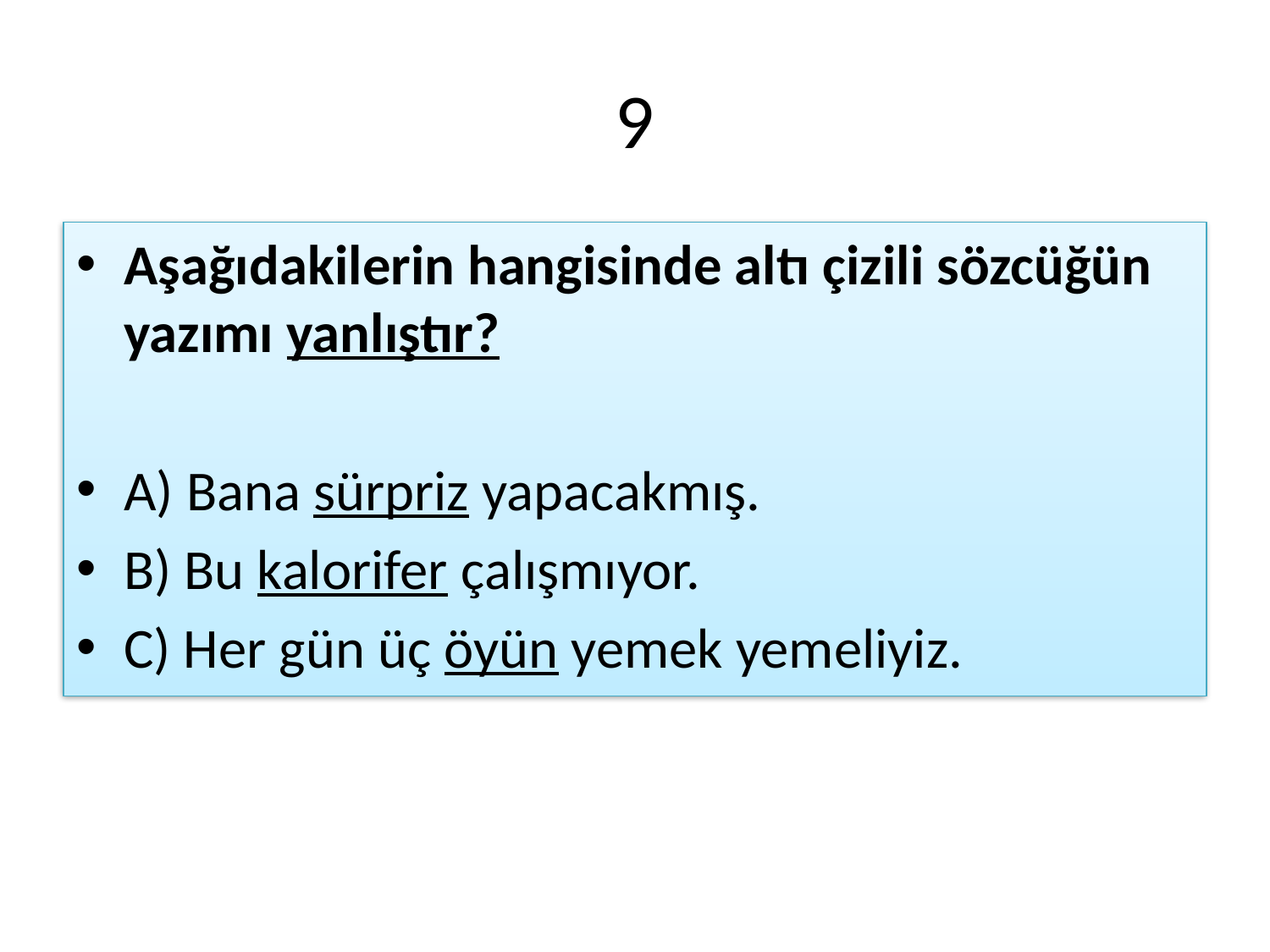

# 9
Aşağıdakilerin hangisinde altı çizili sözcüğün yazımı yanlıştır?

A) Bana sürpriz yapacakmış.
B) Bu kalorifer çalışmıyor.
C) Her gün üç öyün yemek yemeliyiz.